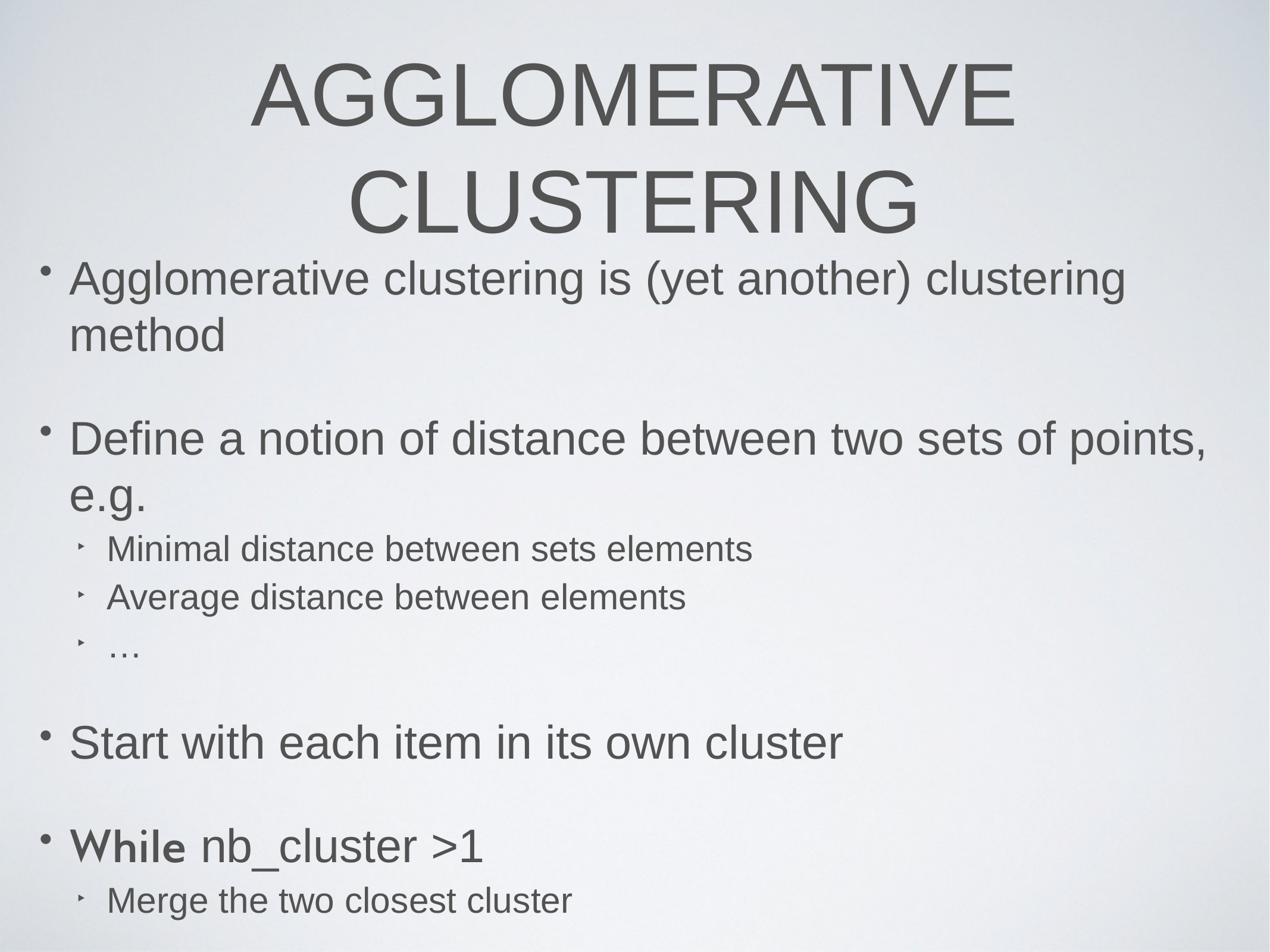

102
# Agglomerative clustering
Agglomerative clustering is (yet another) clustering method
Define a notion of distance between two sets of points, e.g.
Minimal distance between sets elements
Average distance between elements
…
Start with each item in its own cluster
While nb_cluster >1
Merge the two closest cluster